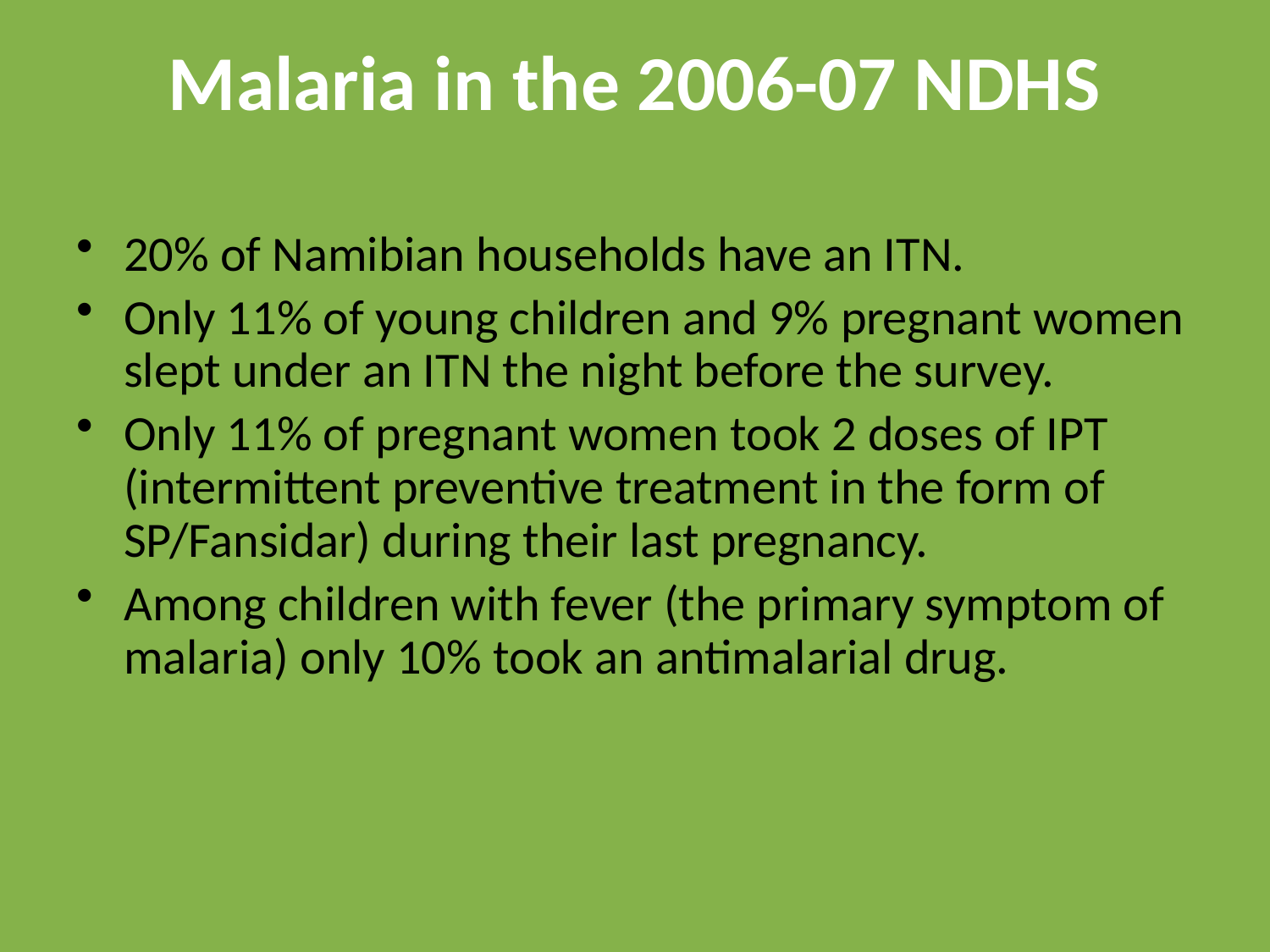

# Malaria in the 2006-07 NDHS
20% of Namibian households have an ITN.
Only 11% of young children and 9% pregnant women slept under an ITN the night before the survey.
Only 11% of pregnant women took 2 doses of IPT (intermittent preventive treatment in the form of SP/Fansidar) during their last pregnancy.
Among children with fever (the primary symptom of malaria) only 10% took an antimalarial drug.